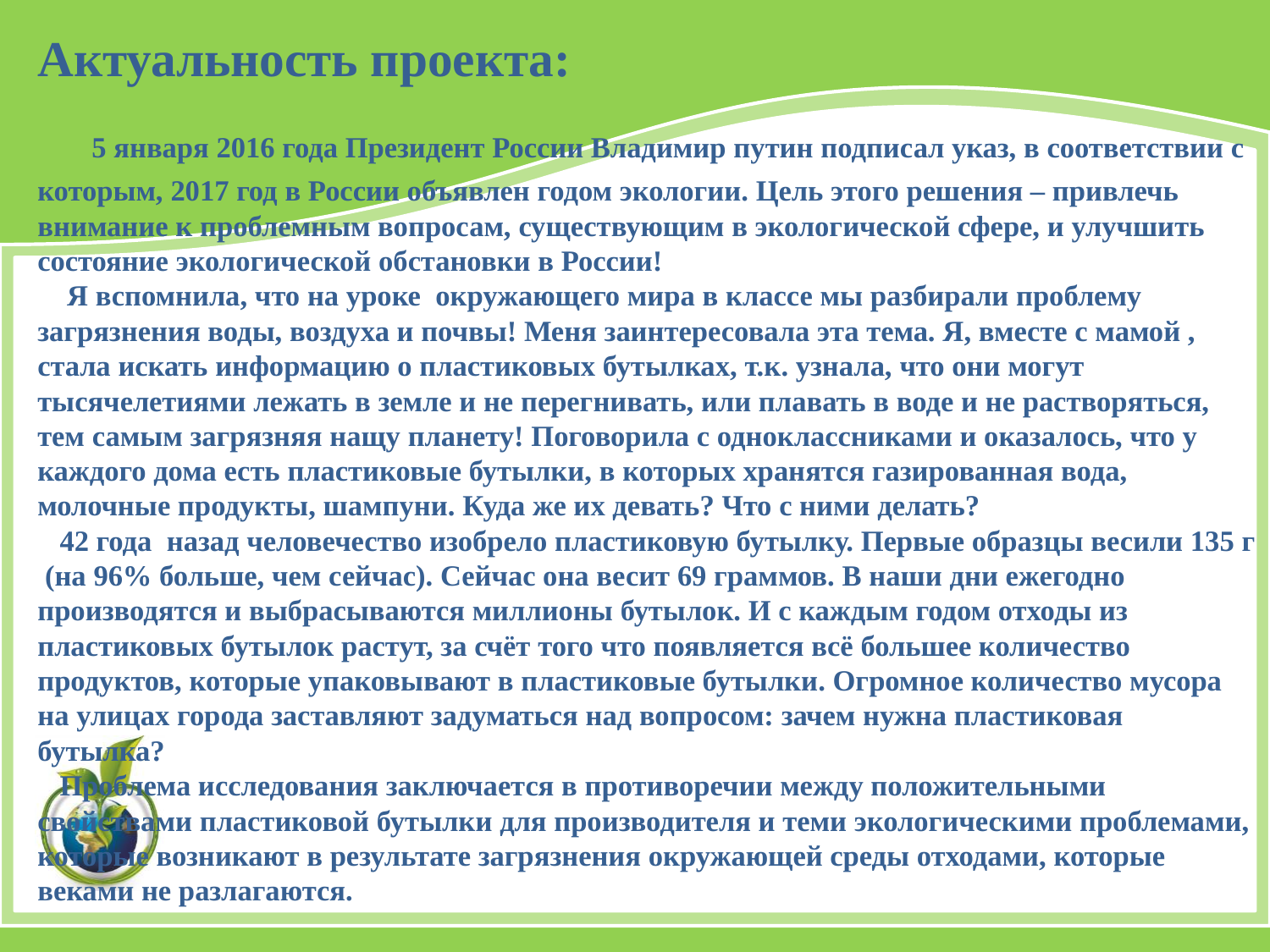

Актуальность проекта:
   5 января 2016 года Президент России Владимир путин подписал указ, в соответствии с которым, 2017 год в России объявлен годом экологии. Цель этого решения – привлечь внимание к проблемным вопросам, существующим в экологической сфере, и улучшить состояние экологической обстановки в России!
    Я вспомнила, что на уроке  окружающего мира в классе мы разбирали проблему загрязнения воды, воздуха и почвы! Меня заинтересовала эта тема. Я, вместе с мамой , стала искать информацию о пластиковых бутылках, т.к. узнала, что они могут тысячелетиями лежать в земле и не перегнивать, или плавать в воде и не растворяться, тем самым загрязняя нащу планету! Поговорила с одноклассниками и оказалось, что у каждого дома есть пластиковые бутылки, в которых хранятся газированная вода, молочные продукты, шампуни. Куда же их девать? Что с ними делать?
   42 года  назад человечество изобрело пластиковую бутылку. Первые образцы весили 135 г  (на 96% больше, чем сейчас). Сейчас она весит 69 граммов. В наши дни ежегодно производятся и выбрасываются миллионы бутылок. И с каждым годом отходы из пластиковых бутылок растут, за счёт того что появляется всё большее количество продуктов, которые упаковывают в пластиковые бутылки. Огромное количество мусора на улицах города заставляют задуматься над вопросом: зачем нужна пластиковая бутылка?
   Проблема исследования заключается в противоречии между положительными свойствами пластиковой бутылки для производителя и теми экологическими проблемами, которые возникают в результате загрязнения окружающей среды отходами, которые веками не разлагаются.